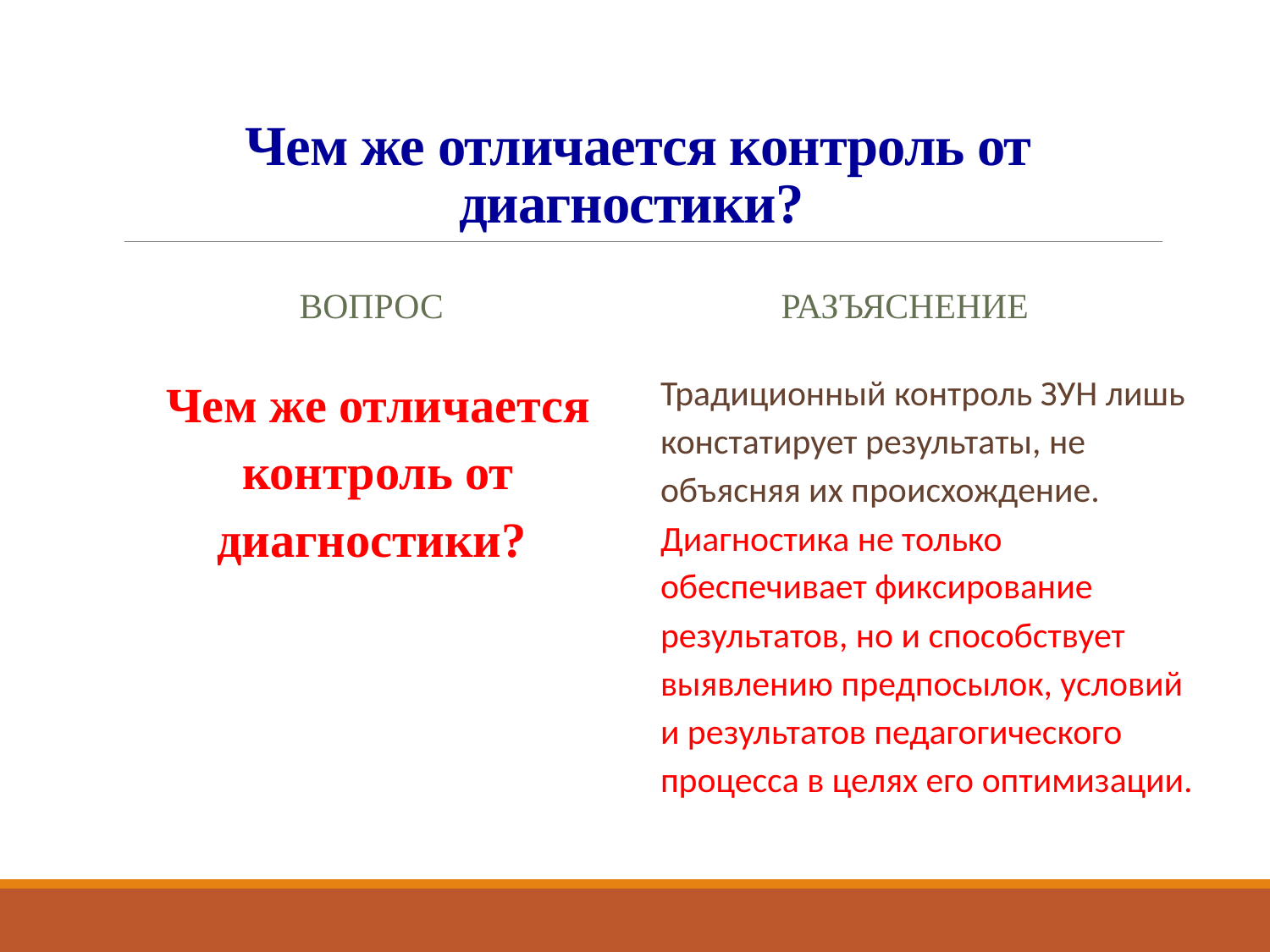

# Чем же отличается контроль от диагностики?
Вопрос
Разъяснение
Чем же отличается контроль от диагностики?
Традиционный контроль ЗУН лишь констатирует результаты, не объясняя их происхождение. Диагностика не только обеспечивает фиксирование результатов, но и способствует выявлению предпосылок, условий и результатов педагогического процесса в целях его оптимизации.